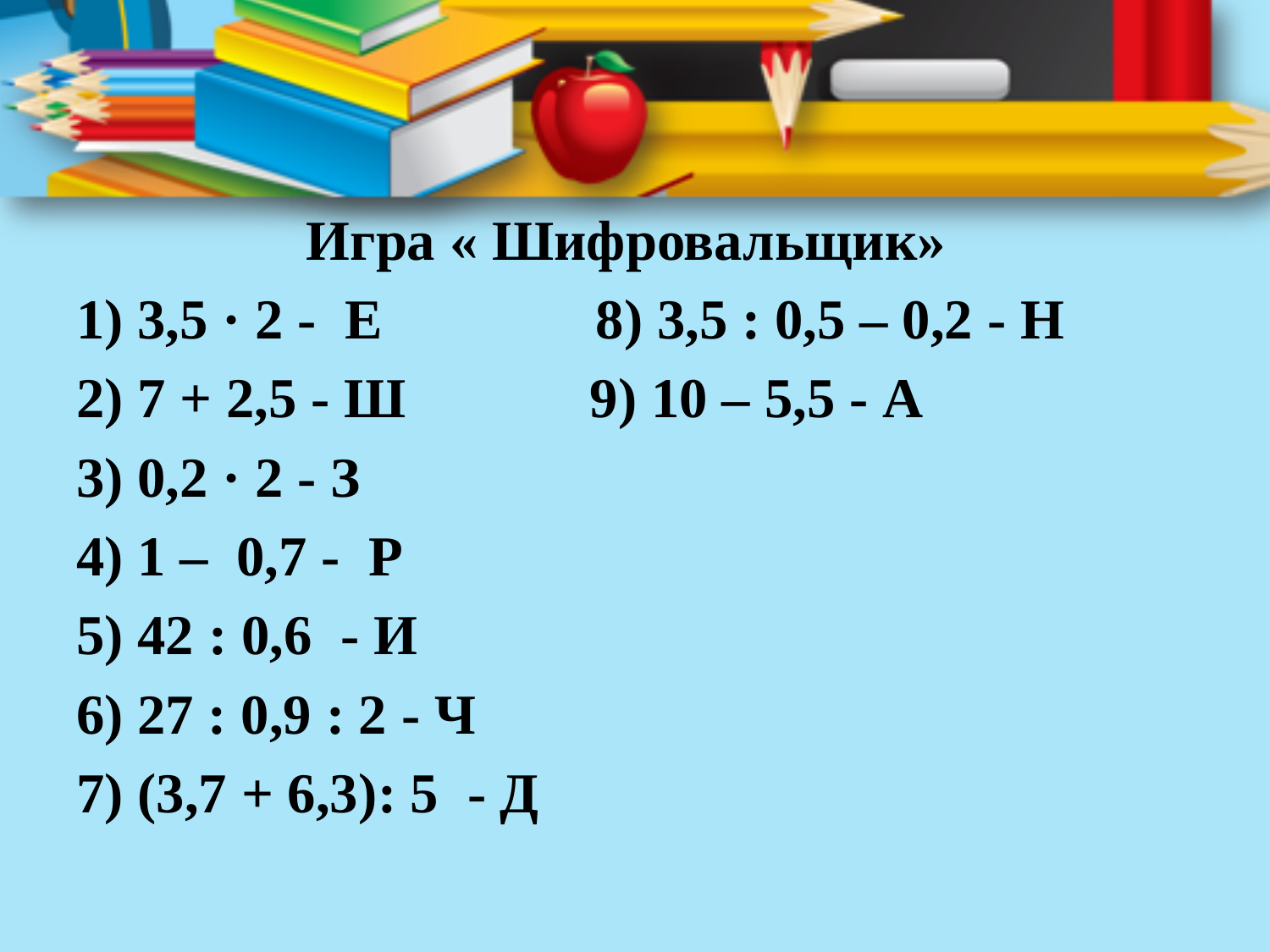

# Игра « Шифровальщик»
1) 3,5 · 2 -  Е               8) 3,5 : 0,5 – 0,2 - Н
2) 7 + 2,5 - Ш             9) 10 – 5,5 - А
3) 0,2 · 2 - З
4) 1 –  0,7 -  Р
5) 42 : 0,6  - И
6) 27 : 0,9 : 2 - Ч
7) (3,7 + 6,3): 5  - Д